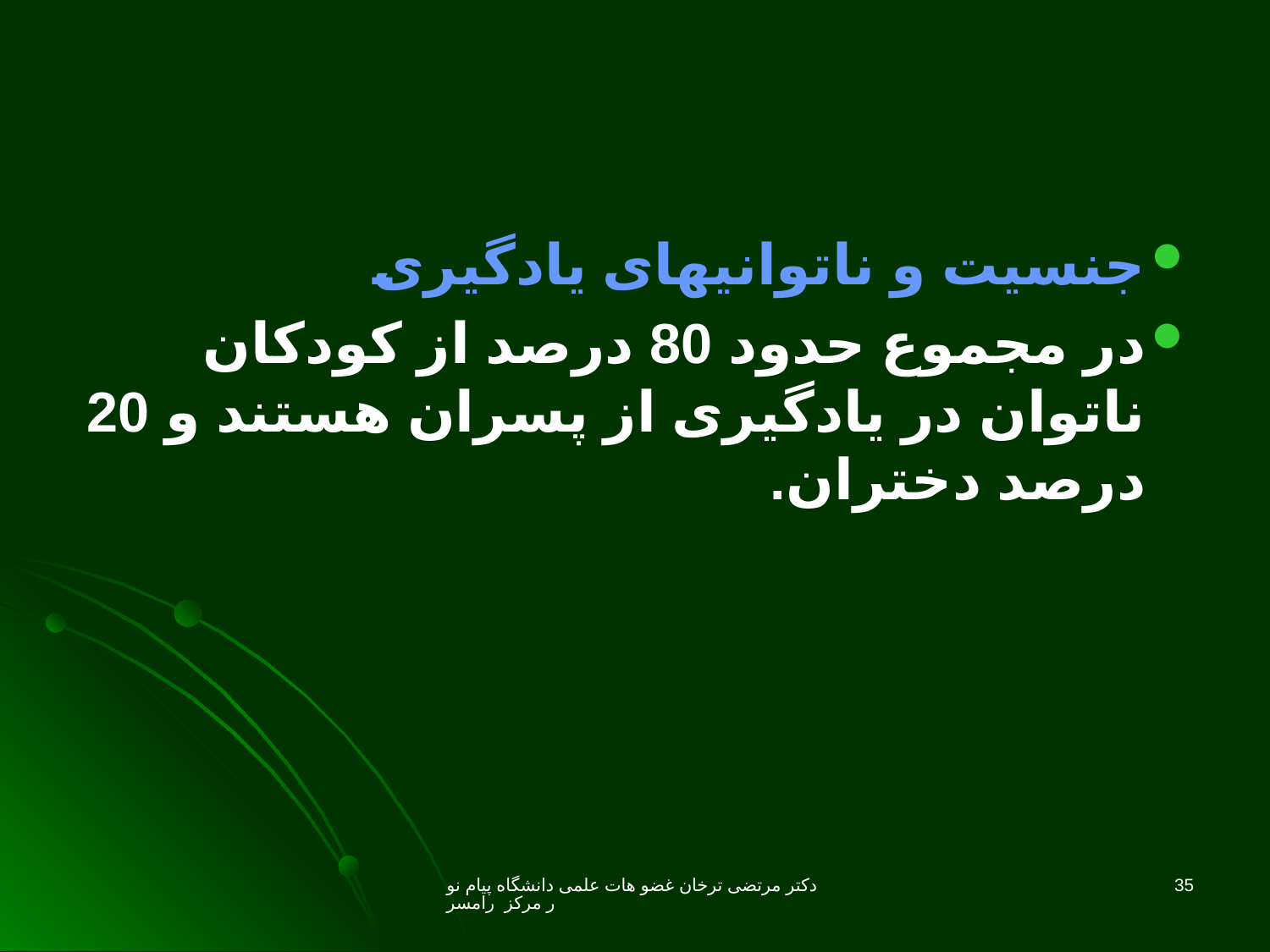

جنسیت و ناتوانیهای یادگیری
در مجموع حدود 80 درصد از کودکان ناتوان در یادگیری از پسران هستند و 20 درصد دختران.
دکتر مرتضی ترخان غضو هات علمی دانشگاه پیام نور مرکز رامسر
35